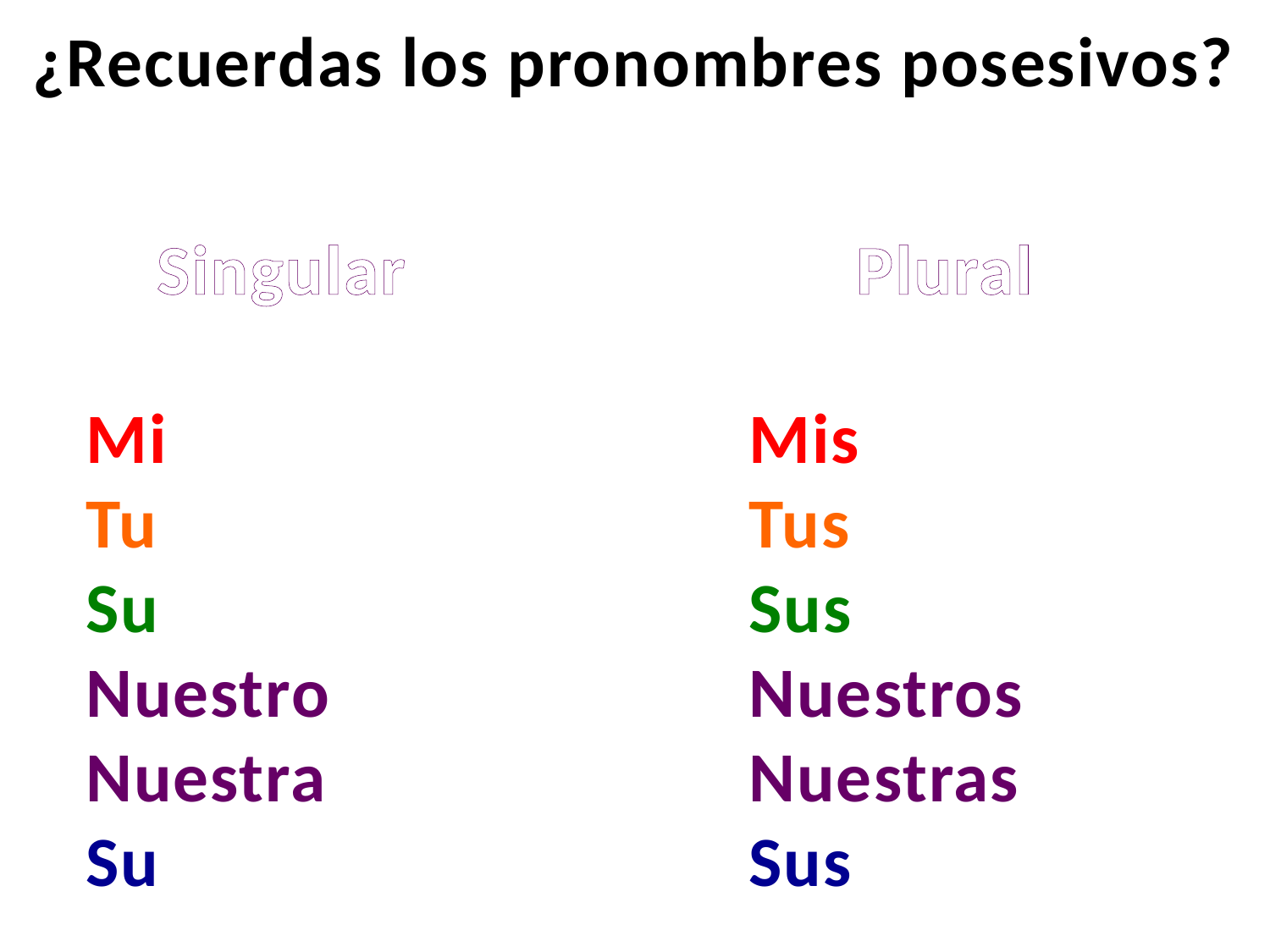

¿Recuerdas los pronombres posesivos?
Singular

Mi
Tu
Su
Nuestro
Nuestra
Su

Plural

Mis
Tus
Sus
Nuestros
Nuestras
Sus